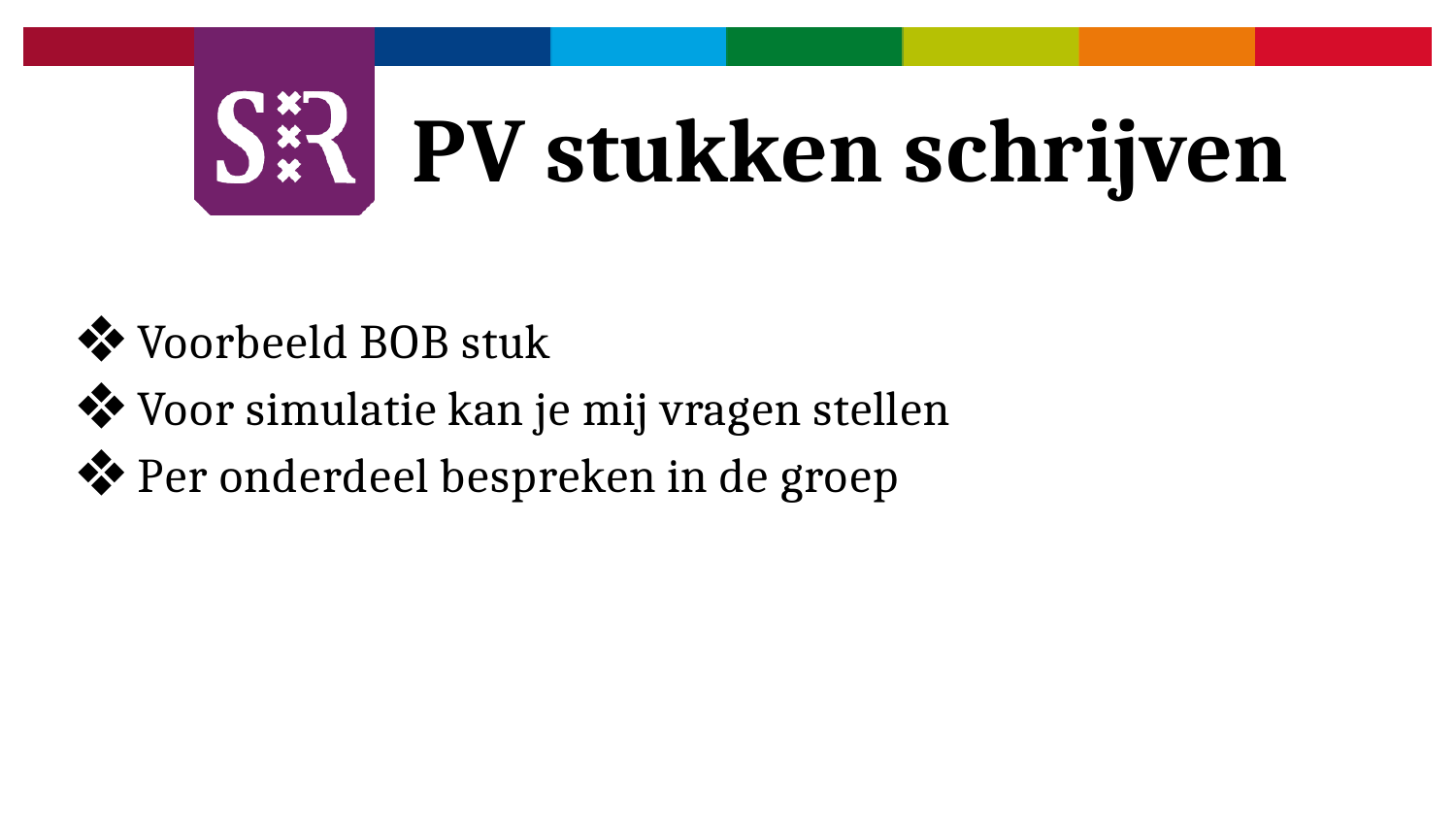

# PV stukken schrijven

Voorbeeld BOB stuk
Voor simulatie kan je mij vragen stellen
Per onderdeel bespreken in de groep